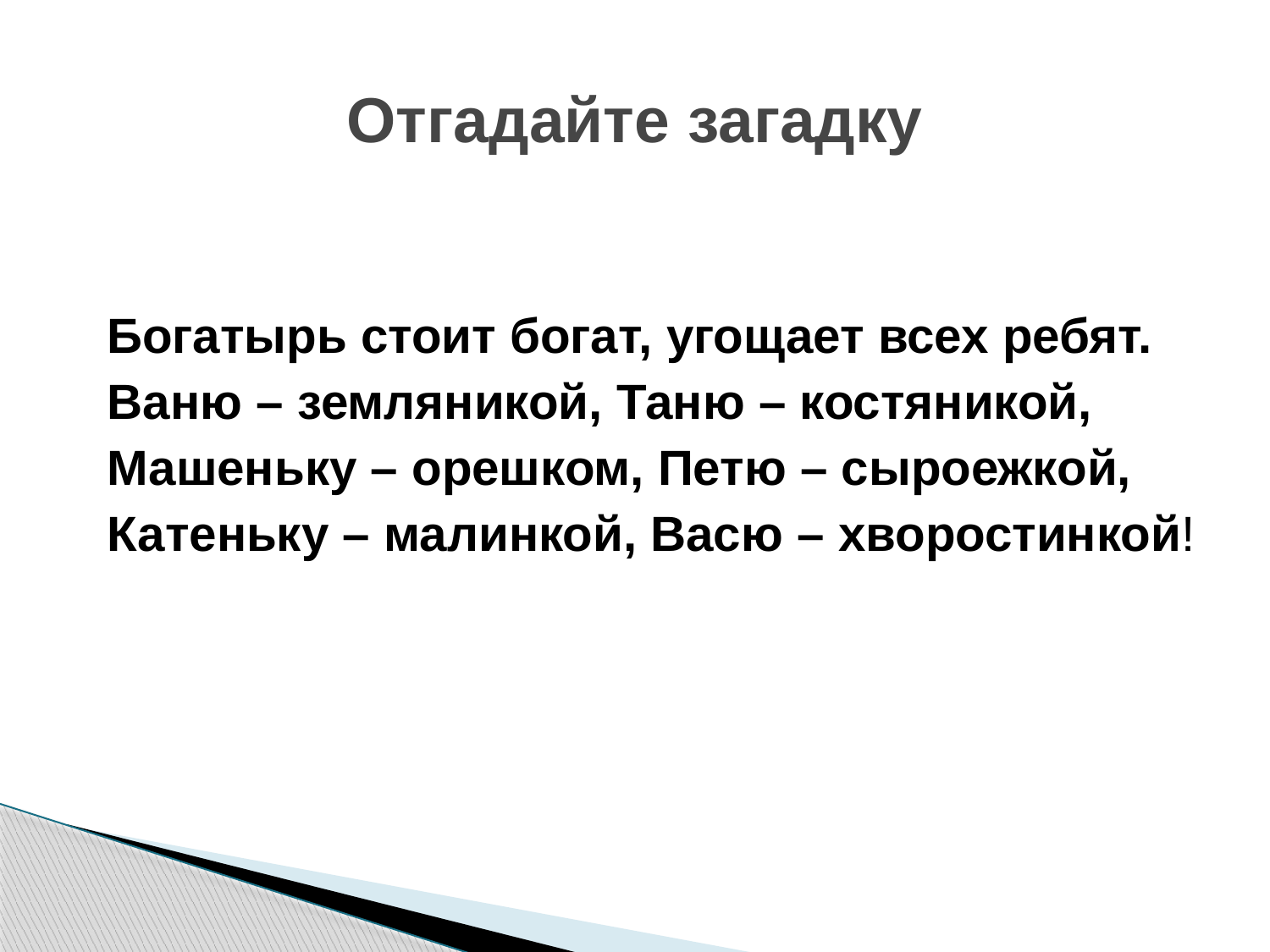

# Отгадайте загадку
Богатырь стоит богат, угощает всех ребят.
Ваню – земляникой, Таню – костяникой,
Машеньку – орешком, Петю – сыроежкой,
Катеньку – малинкой, Васю – хворостинкой!